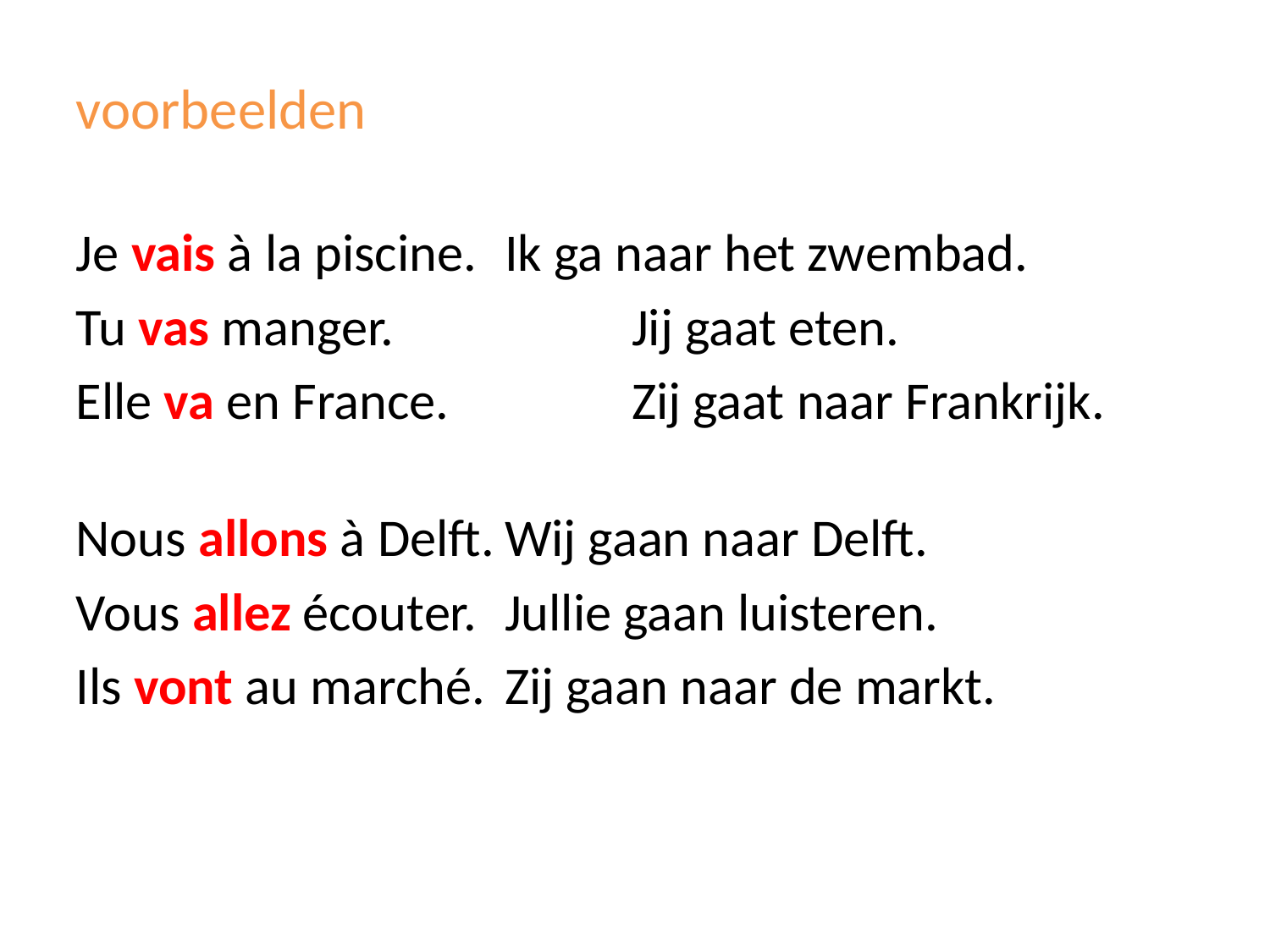

voorbeelden
Je vais à la piscine.	Ik ga naar het zwembad.
Tu vas manger.		Jij gaat eten.
Elle va en France.		Zij gaat naar Frankrijk.
Nous allons à Delft.	Wij gaan naar Delft.
Vous allez écouter.	Jullie gaan luisteren.
Ils vont au marché.	Zij gaan naar de markt.